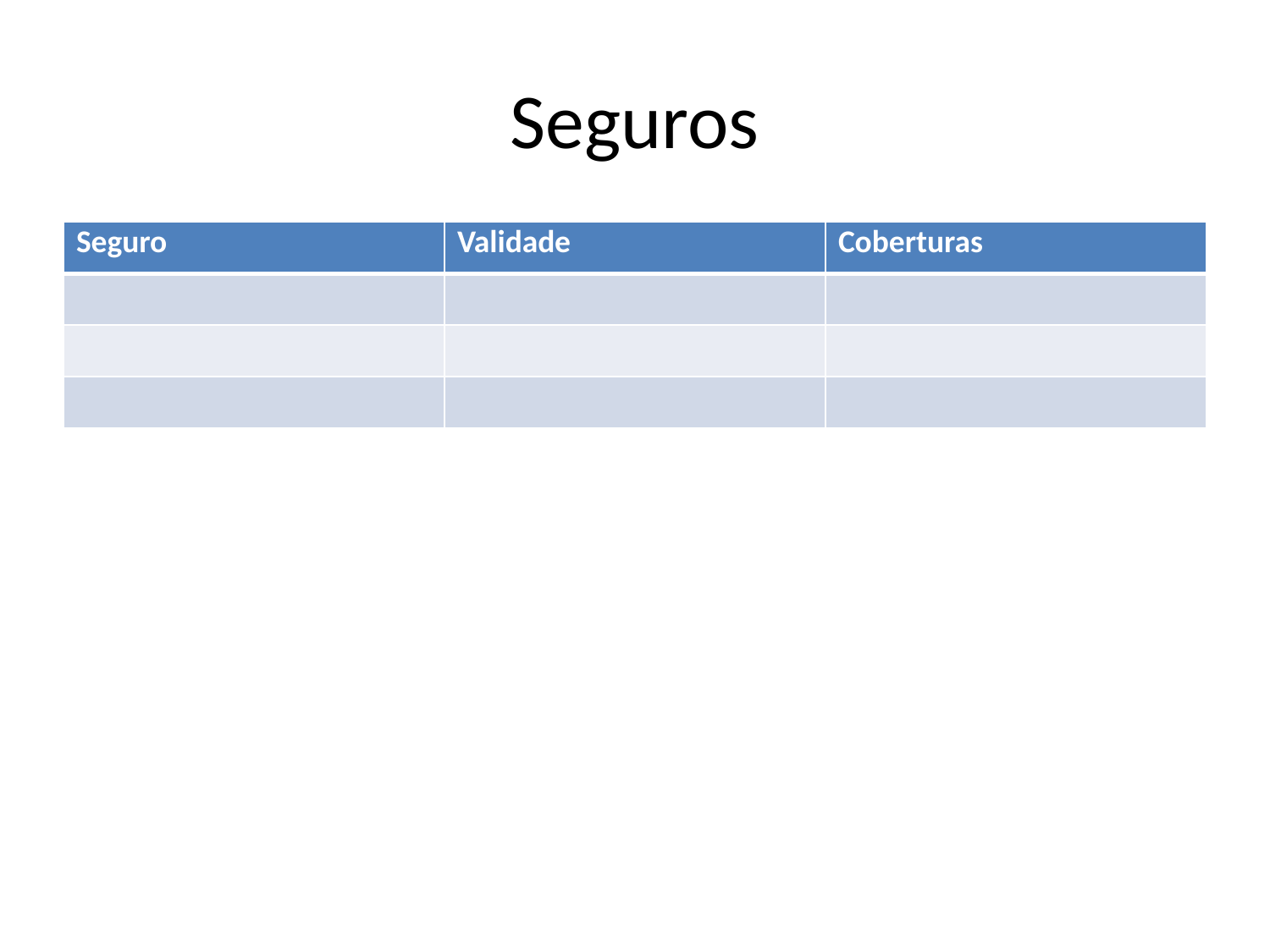

# Seguros
| Seguro | Validade | Coberturas |
| --- | --- | --- |
|  |  |  |
|  |  |  |
|  |  |  |